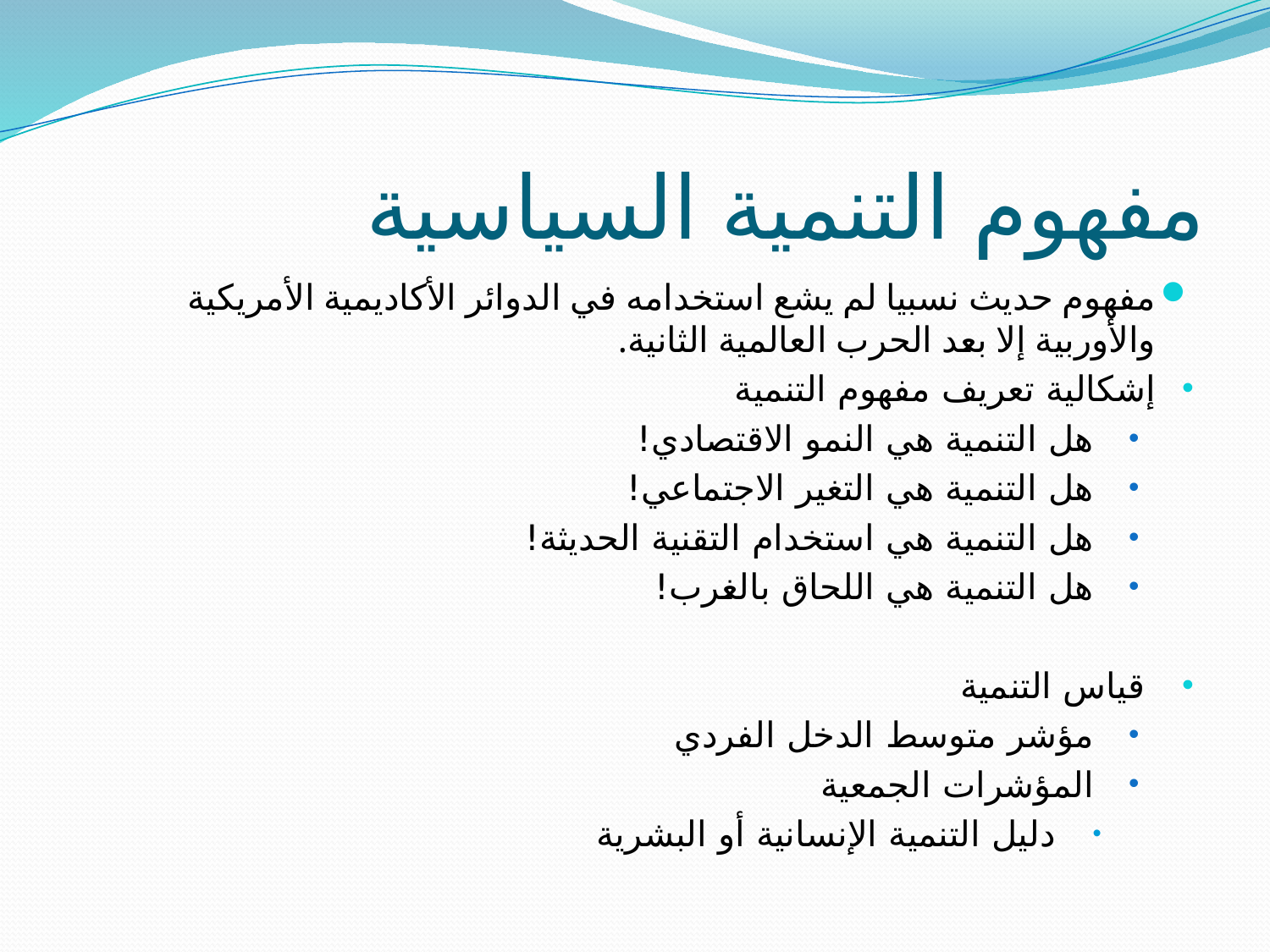

# مفهوم التنمية السياسية
مفهوم حديث نسبيا لم يشع استخدامه في الدوائر الأكاديمية الأمريكية والأوربية إلا بعد الحرب العالمية الثانية.
إشكالية تعريف مفهوم التنمية
 هل التنمية هي النمو الاقتصادي!
 هل التنمية هي التغير الاجتماعي!
 هل التنمية هي استخدام التقنية الحديثة!
 هل التنمية هي اللحاق بالغرب!

 قياس التنمية
 مؤشر متوسط الدخل الفردي
 المؤشرات الجمعية
 دليل التنمية الإنسانية أو البشرية